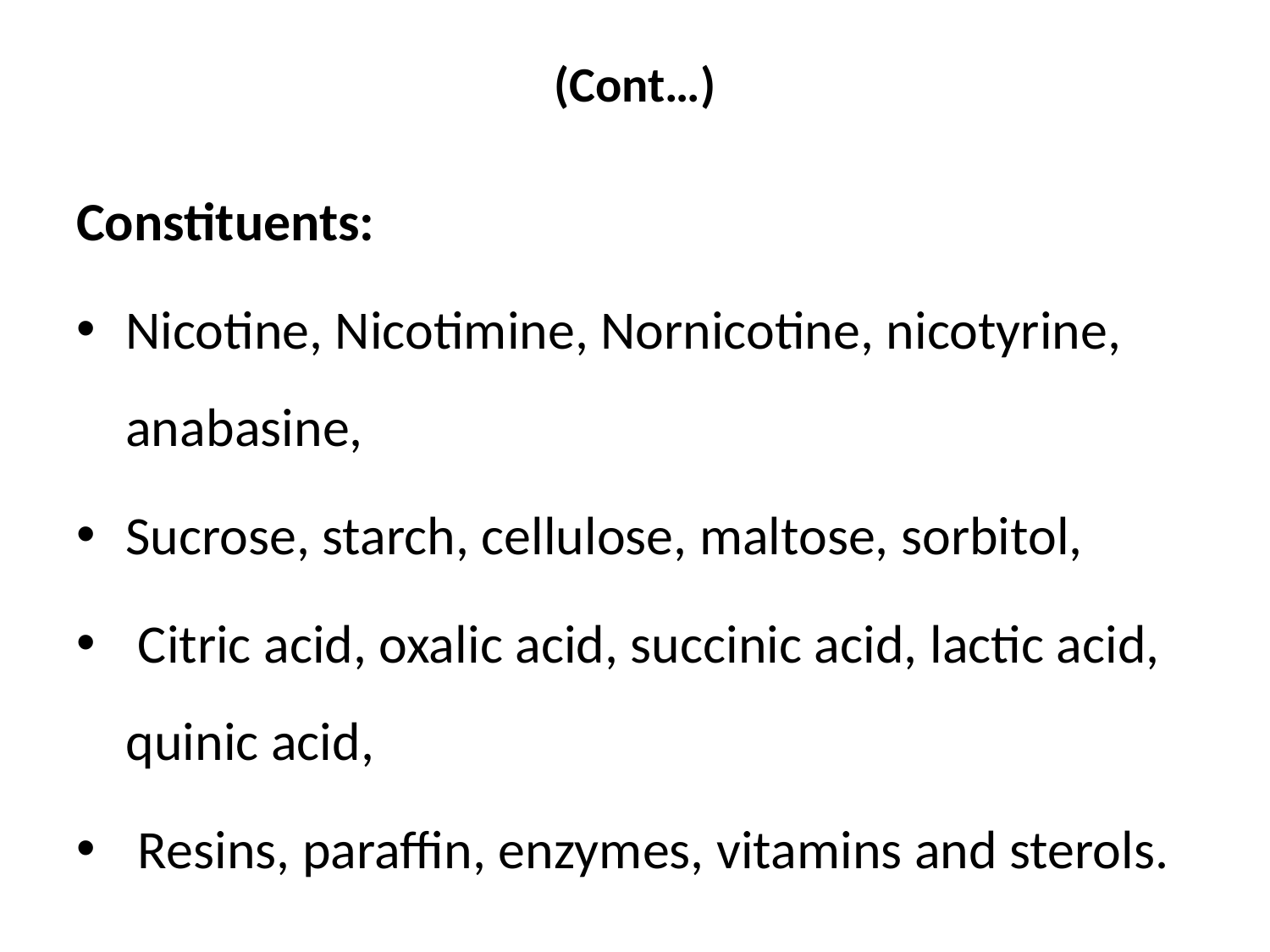

# (Cont…)
Constituents:
Nicotine, Nicotimine, Nornicotine, nicotyrine, anabasine,
Sucrose, starch, cellulose, maltose, sorbitol,
 Citric acid, oxalic acid, succinic acid, lactic acid, quinic acid,
 Resins, paraffin, enzymes, vitamins and sterols.